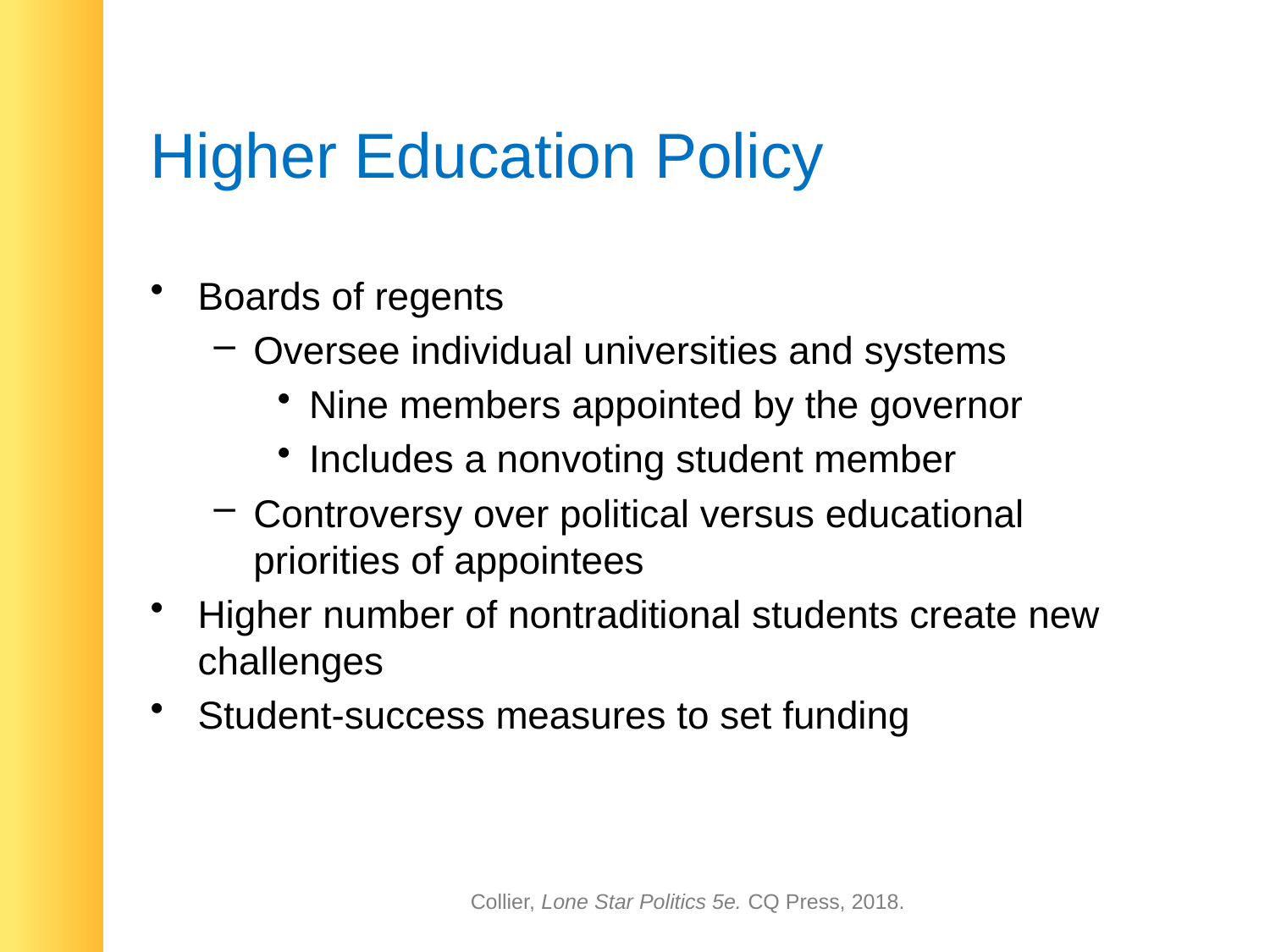

# Higher Education Policy
Boards of regents
Oversee individual universities and systems
Nine members appointed by the governor
Includes a nonvoting student member
Controversy over political versus educational priorities of appointees
Higher number of nontraditional students create new challenges
Student-success measures to set funding
Collier, Lone Star Politics 5e. CQ Press, 2018.